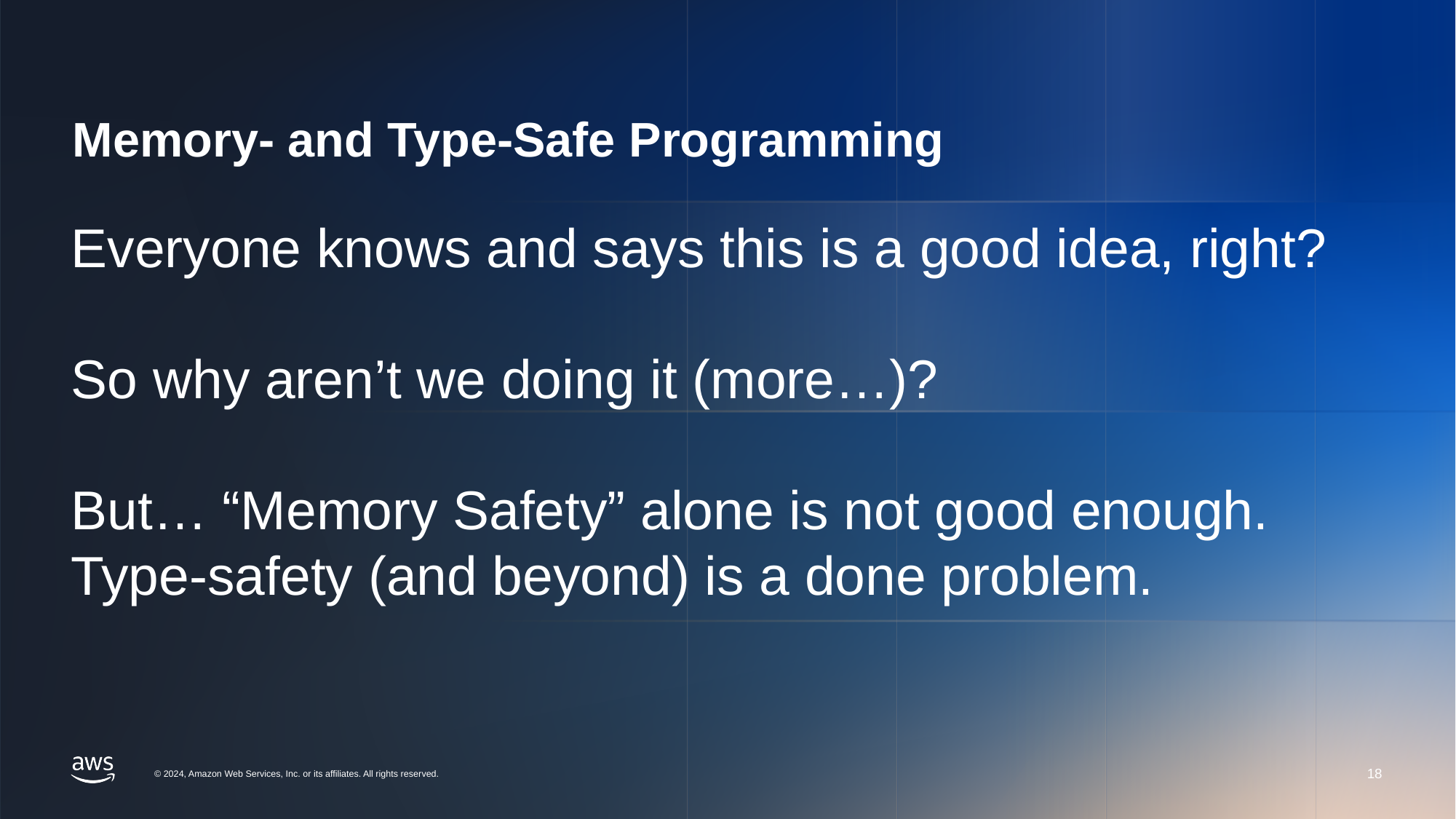

# Memory- and Type-Safe Programming
Everyone knows and says this is a good idea, right?

So why aren’t we doing it (more…)?

But… “Memory Safety” alone is not good enough. Type-safety (and beyond) is a done problem.
18